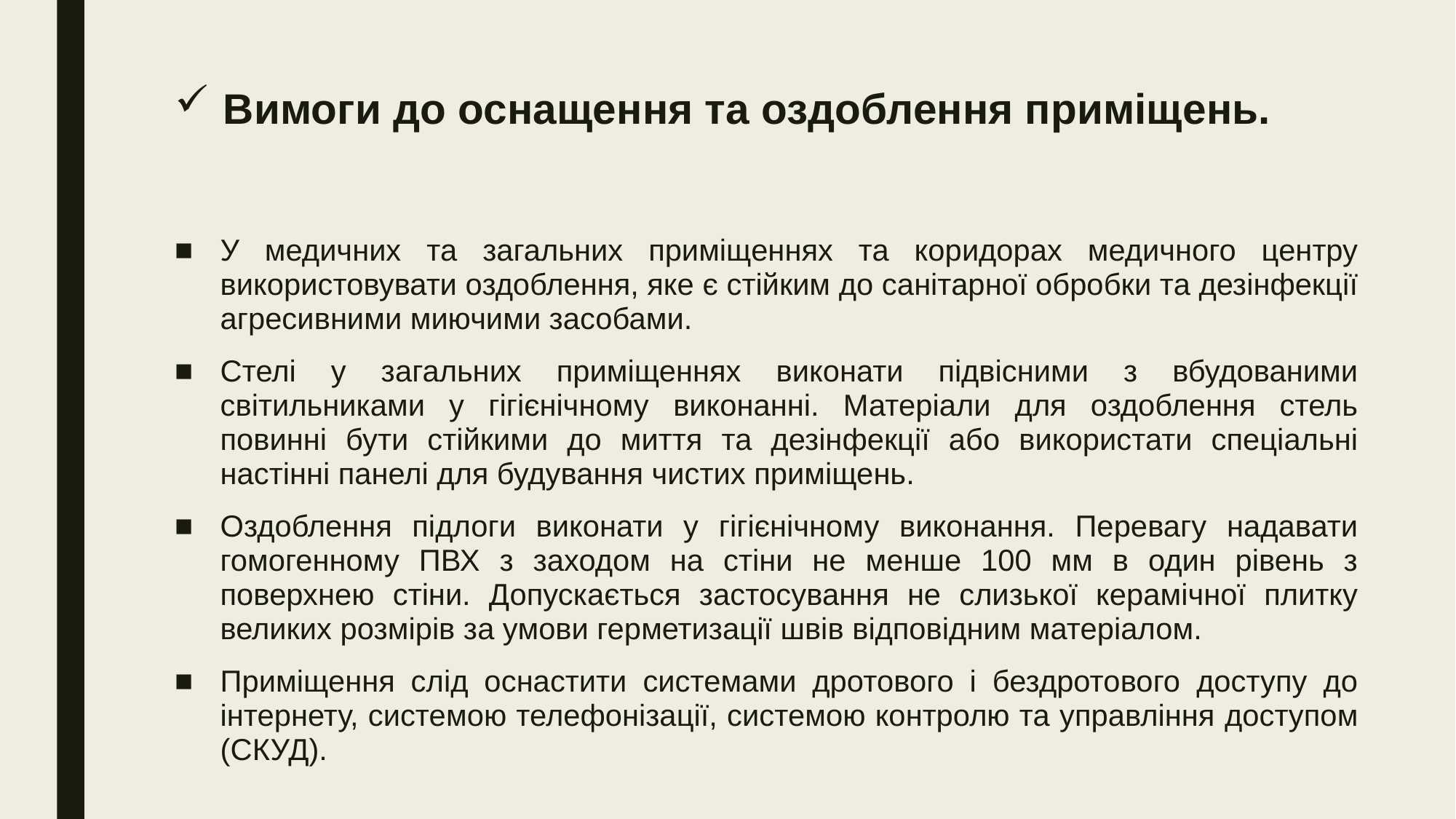

# Вимоги до оснащення та оздоблення приміщень.
У медичних та загальних приміщеннях та коридорах медичного центру використовувати оздоблення, яке є стійким до санітарної обробки та дезінфекції агресивними миючими засобами.
Стелі у загальних приміщеннях виконати підвісними з вбудованими світильниками у гігієнічному виконанні. Матеріали для оздоблення стель повинні бути стійкими до миття та дезінфекції або використати спеціальні настінні панелі для будування чистих приміщень.
Оздоблення підлоги виконати у гігієнічному виконання. Перевагу надавати гомогенному ПВХ з заходом на стіни не менше 100 мм в один рівень з поверхнею стіни. Допускається застосування не слизької керамічної плитку великих розмірів за умови герметизації швів відповідним матеріалом.
Приміщення слід оснастити системами дротового і бездротового доступу до інтернету, системою телефонізації, системою контролю та управління доступом (СКУД).